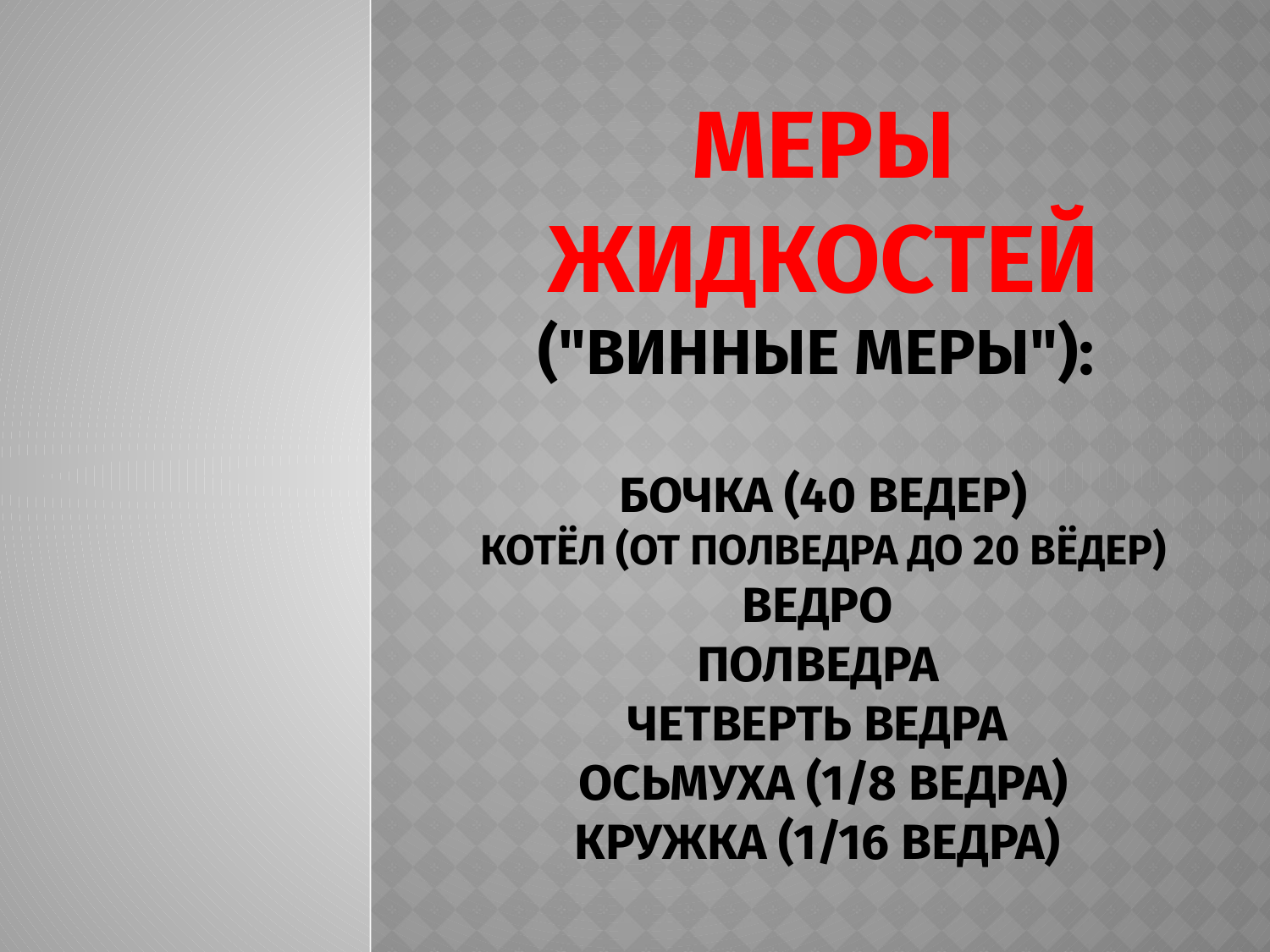

# Меры жидкостей ("винные меры"): бочка (40 ведер) котёл (от полведра до 20 вёдер) ведро полведра четверть ведра осьмуха (1/8 ведра) кружка (1/16 ведра)